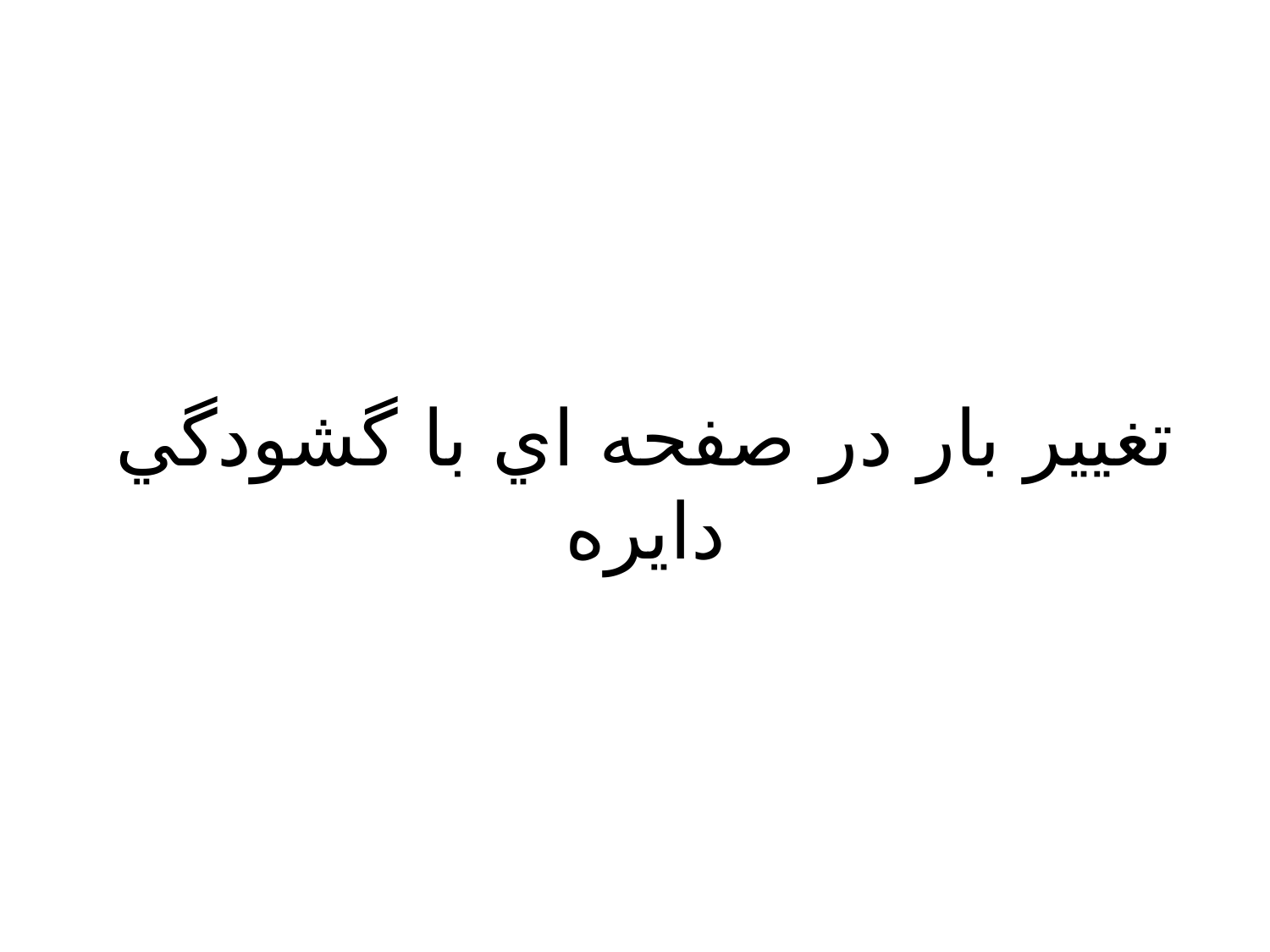

# تغيير بار در صفحه اي با گشودگي دايره